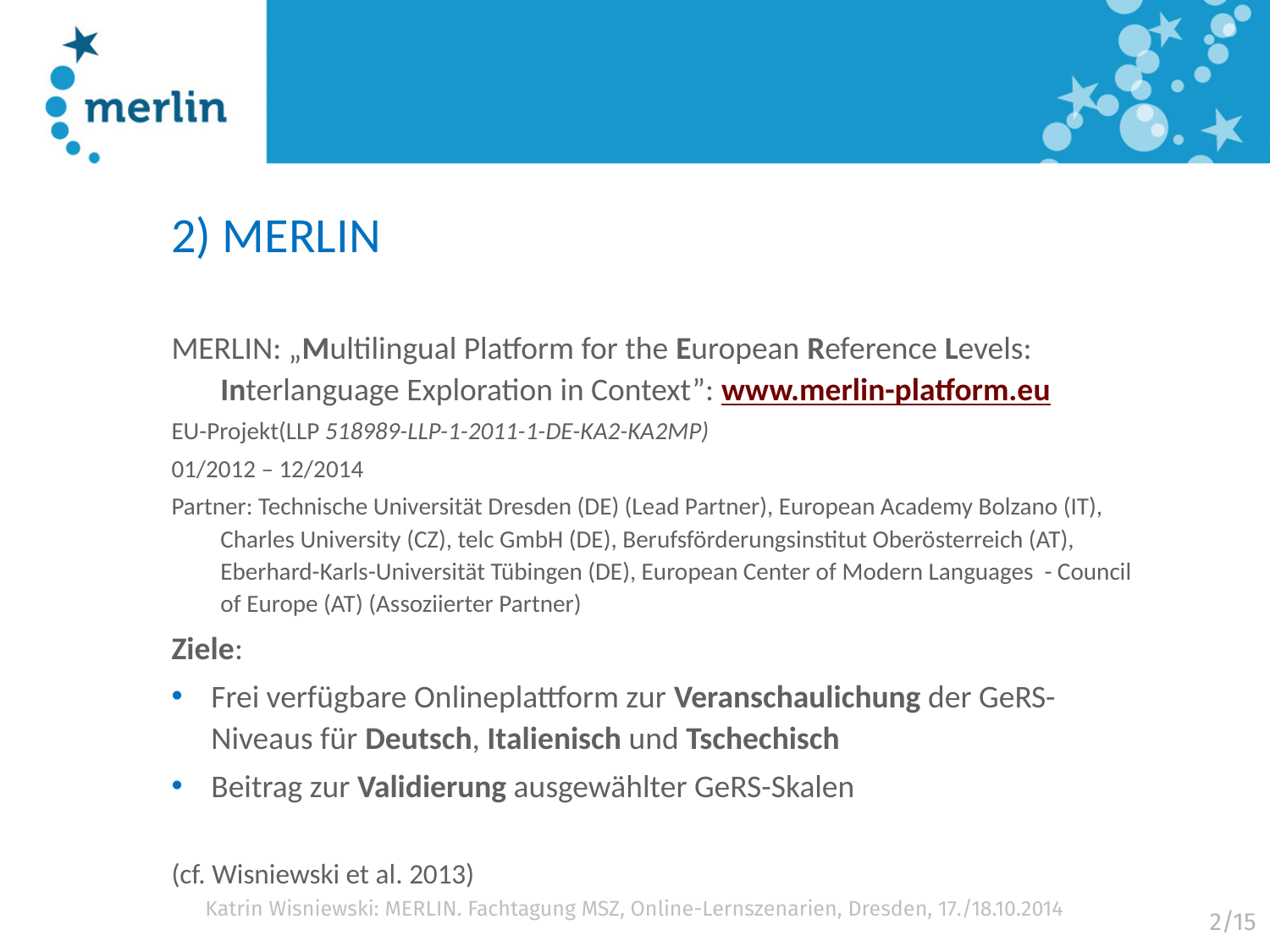

# 2) MERLIN
MERLIN: „Multilingual Platform for the European Reference Levels: Interlanguage Exploration in Context”: www.merlin-platform.eu
EU-Projekt(LLP 518989-LLP-1-2011-1-DE-KA2-KA2MP)
01/2012 – 12/2014
Partner: Technische Universität Dresden (DE) (Lead Partner), European Academy Bolzano (IT), Charles University (CZ), telc GmbH (DE), Berufsförderungsinstitut Oberösterreich (AT), Eberhard-Karls-Universität Tübingen (DE), European Center of Modern Languages  - Council of Europe (AT) (Assoziierter Partner)
Ziele:
Frei verfügbare Onlineplattform zur Veranschaulichung der GeRS-Niveaus für Deutsch, Italienisch und Tschechisch
Beitrag zur Validierung ausgewählter GeRS-Skalen

(cf. Wisniewski et al. 2013)
2/15